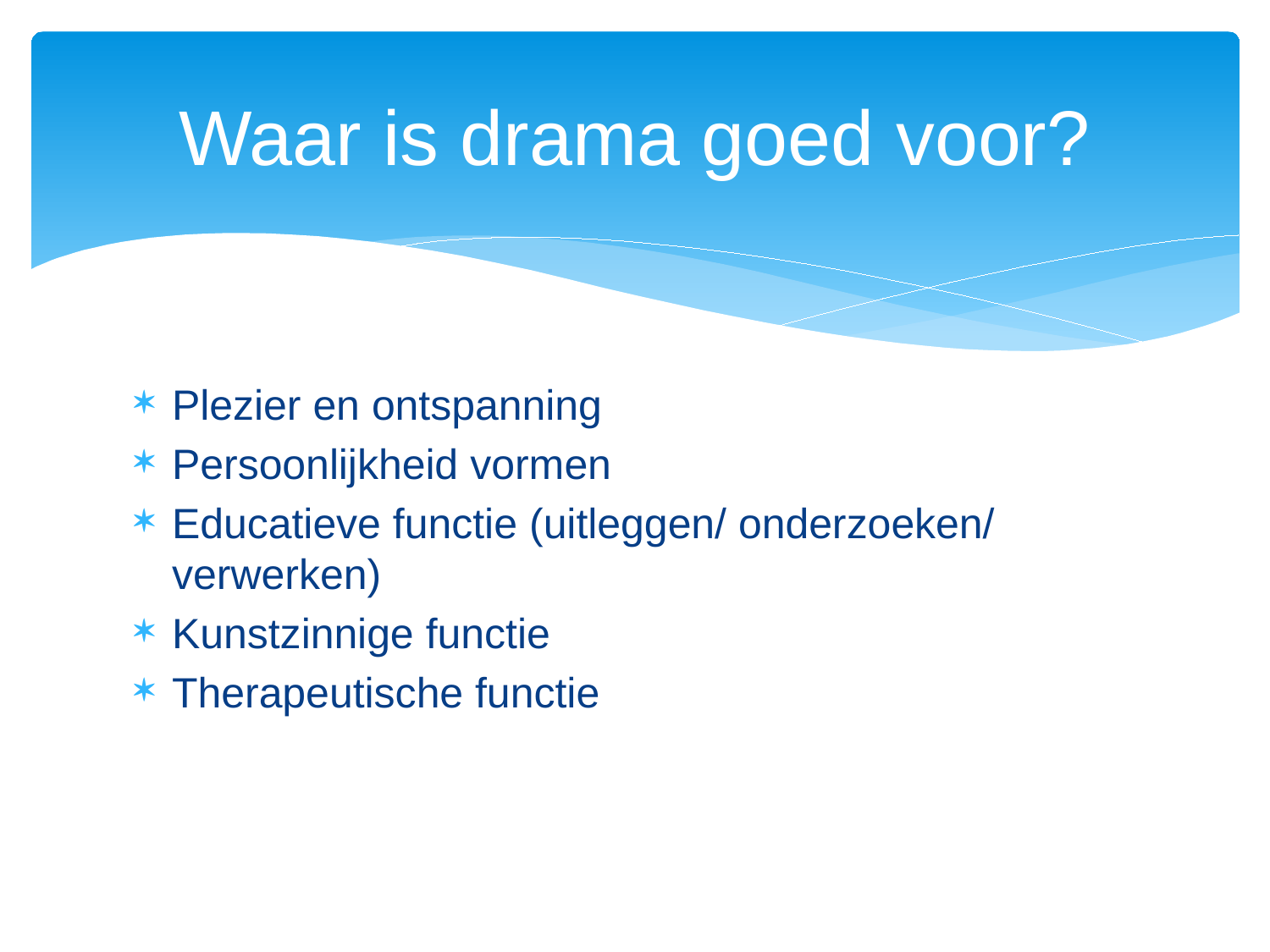

# Waar is drama goed voor?
Plezier en ontspanning
Persoonlijkheid vormen
Educatieve functie (uitleggen/ onderzoeken/ verwerken)
Kunstzinnige functie
Therapeutische functie